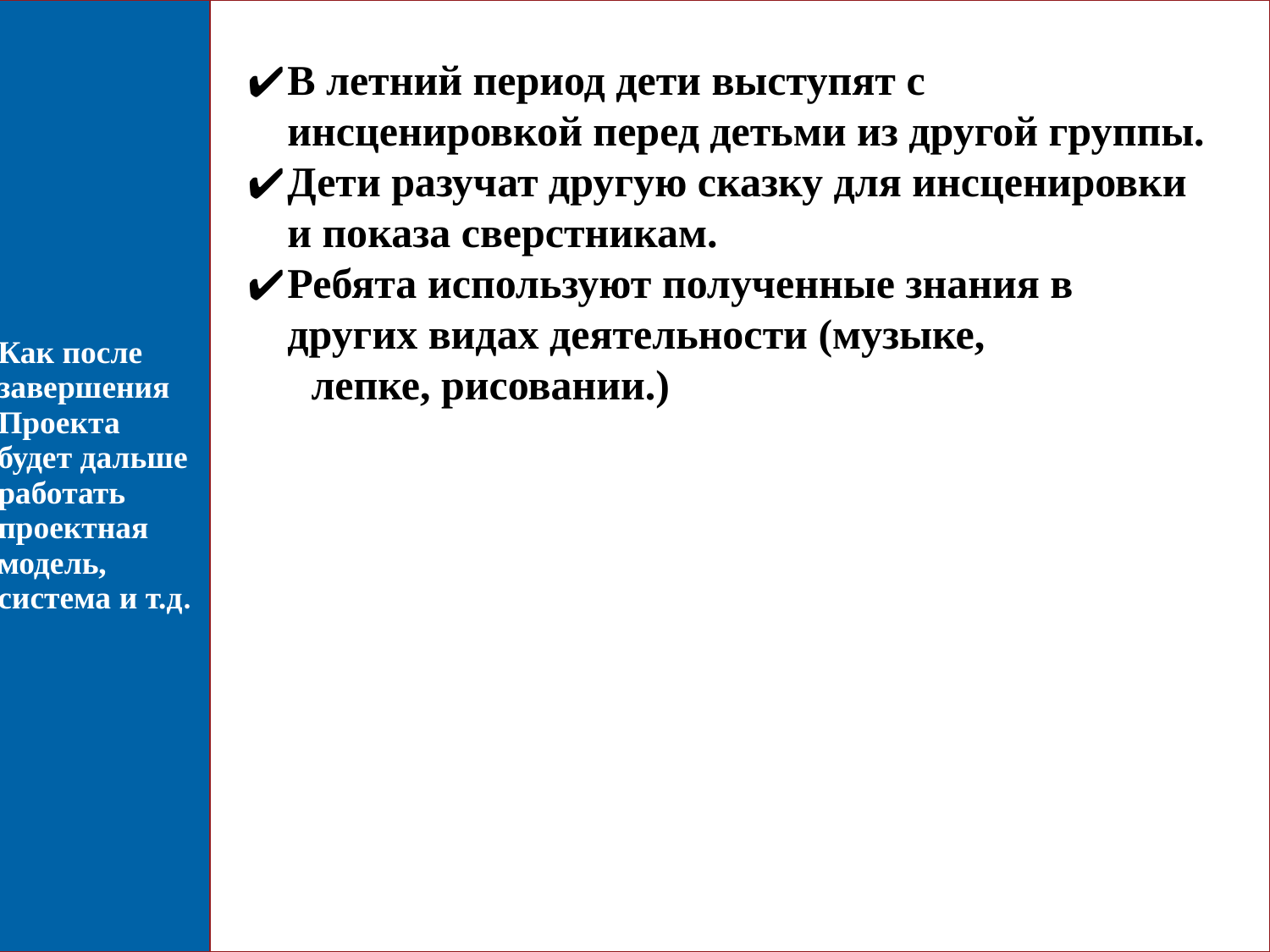

| Как после завершения Проекта будет дальше работать проектная модель, система и т.д. |  |
| --- | --- |
В летний период дети выступят с инсценировкой перед детьми из другой группы.
Дети разучат другую сказку для инсценировки и показа сверстникам.
Ребята используют полученные знания в других видах деятельности (музыке,
      лепке, рисовании.)

9